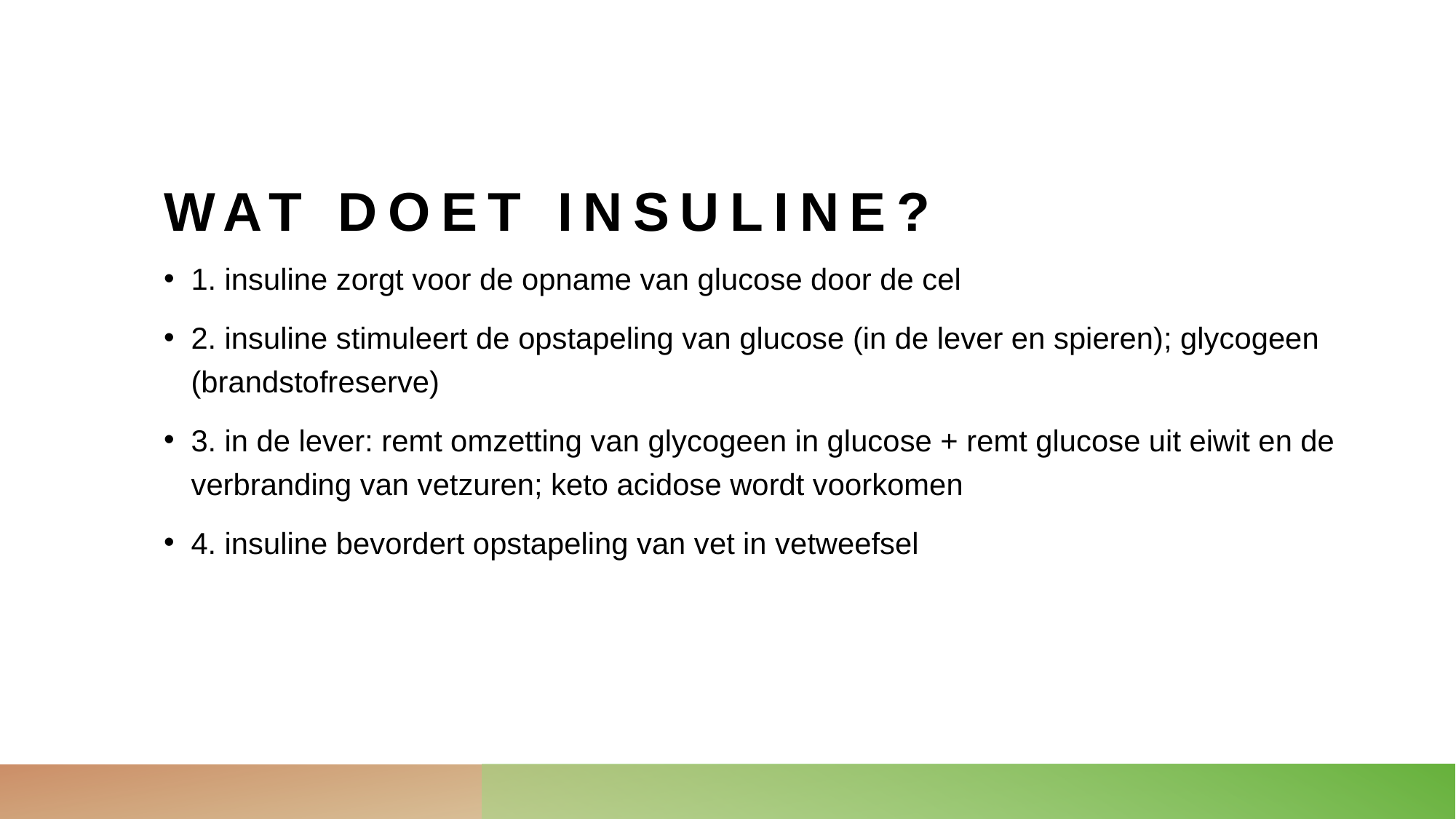

# Wat doet insuline?
1. insuline zorgt voor de opname van glucose door de cel
2. insuline stimuleert de opstapeling van glucose (in de lever en spieren); glycogeen (brandstofreserve)
3. in de lever: remt omzetting van glycogeen in glucose + remt glucose uit eiwit en de verbranding van vetzuren; keto acidose wordt voorkomen
4. insuline bevordert opstapeling van vet in vetweefsel